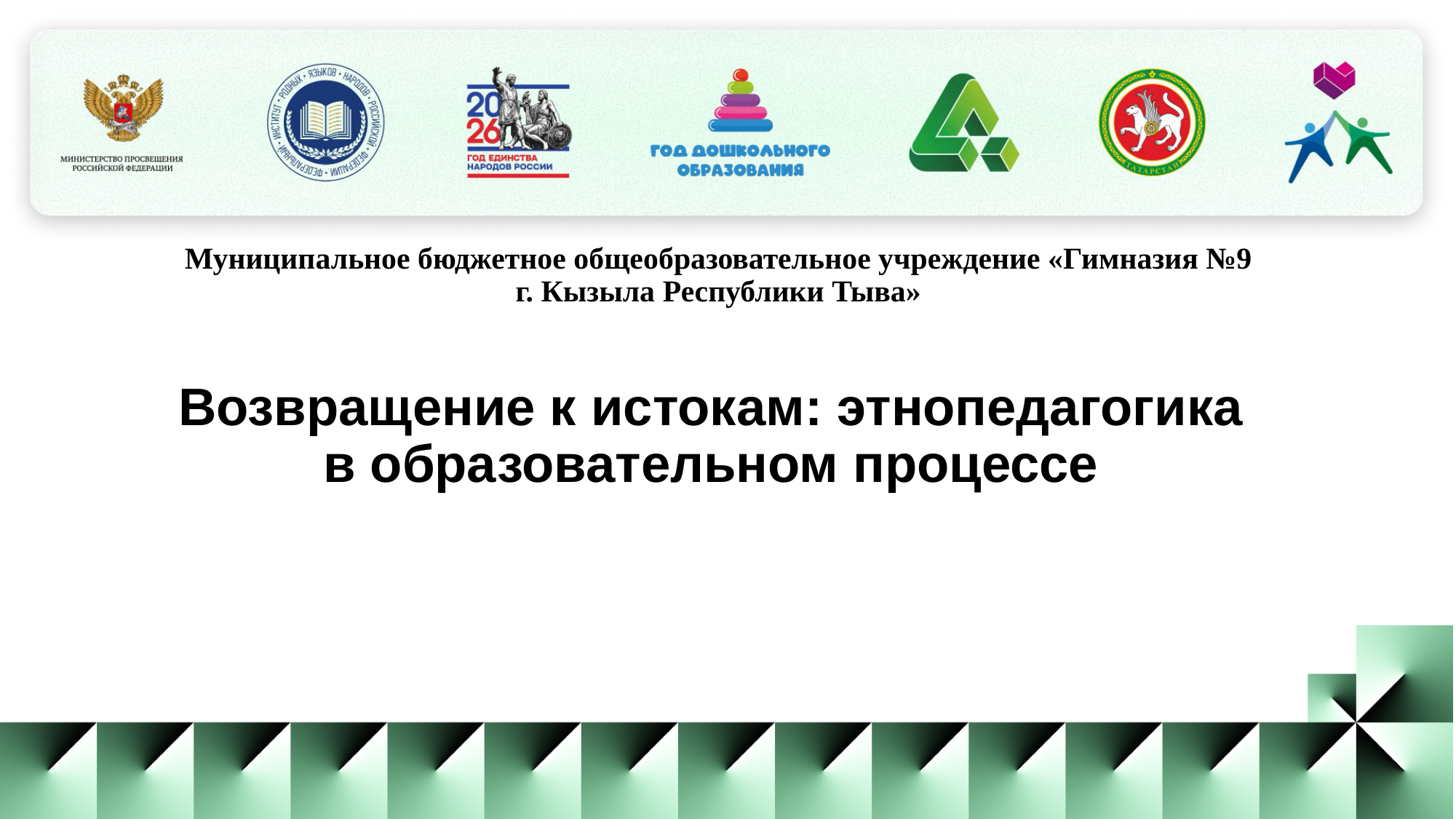

Муниципальное бюджетное общеобразовательное учреждение «Гимназия №9 г. Кызыла Республики Тыва»
Возвращение к истокам: этнопедагогика в образовательном процессе